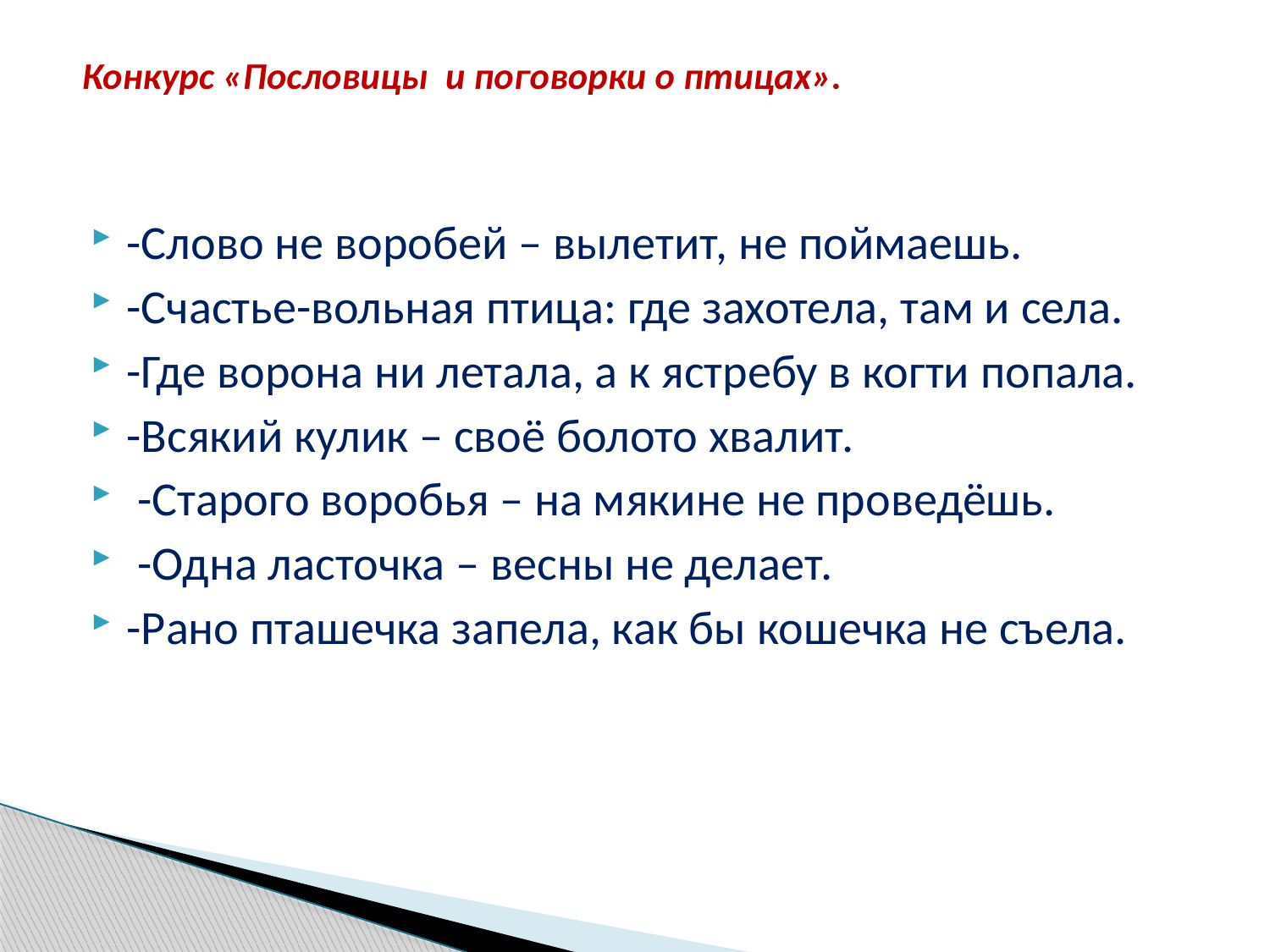

# Конкурс «Пословицы  и поговорки о птицах».
-Слово не воробей – вылетит, не поймаешь.
-Счастье-вольная птица: где захотела, там и села.
-Где ворона ни летала, а к ястребу в когти попала.
-Всякий кулик – своё болото хвалит.
 -Старого воробья – на мякине не проведёшь.
 -Одна ласточка – весны не делает.
-Рано пташечка запела, как бы кошечка не съела.